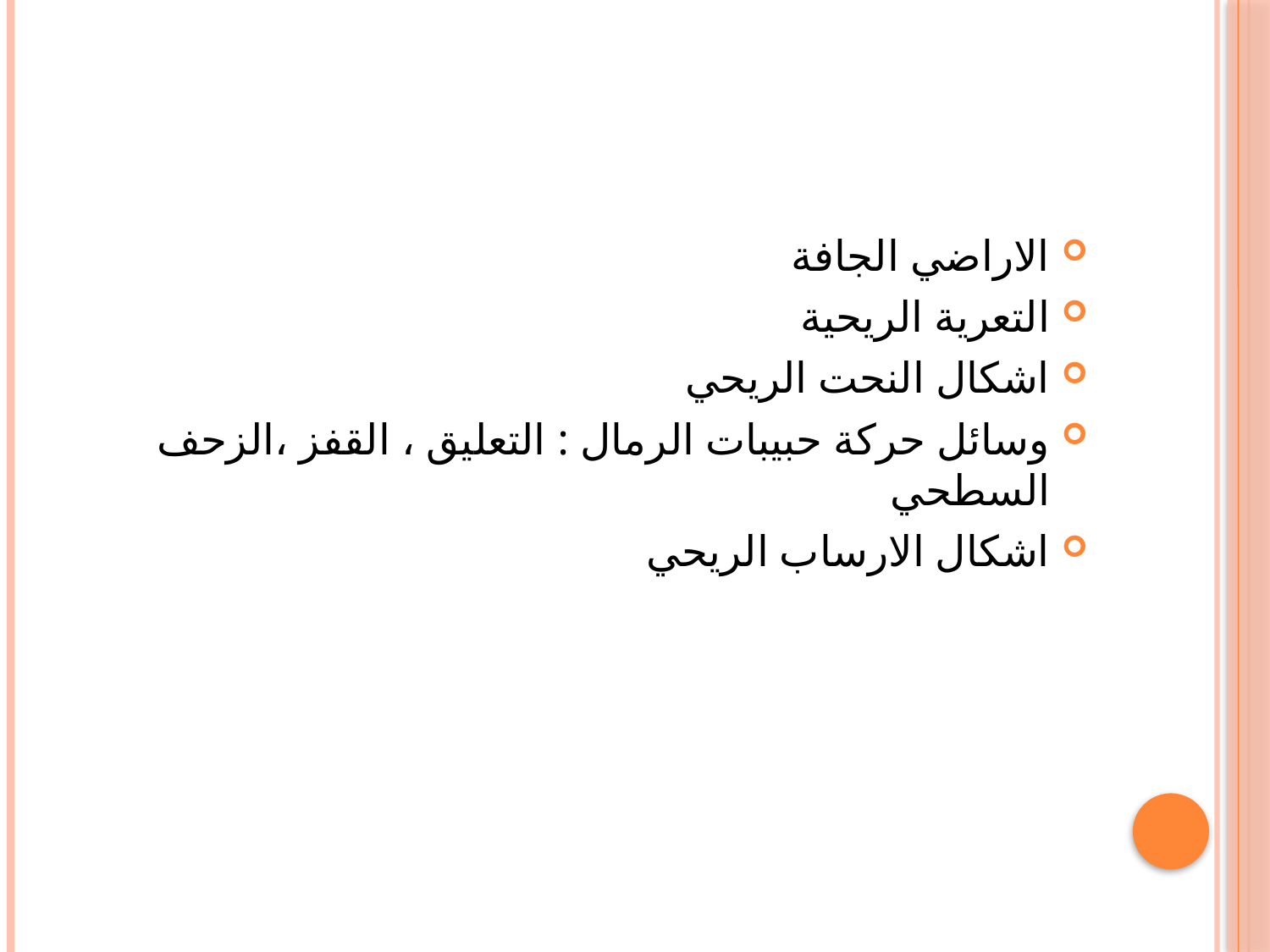

#
الاراضي الجافة
التعرية الريحية
اشكال النحت الريحي
وسائل حركة حبيبات الرمال : التعليق ، القفز ،الزحف السطحي
اشكال الارساب الريحي